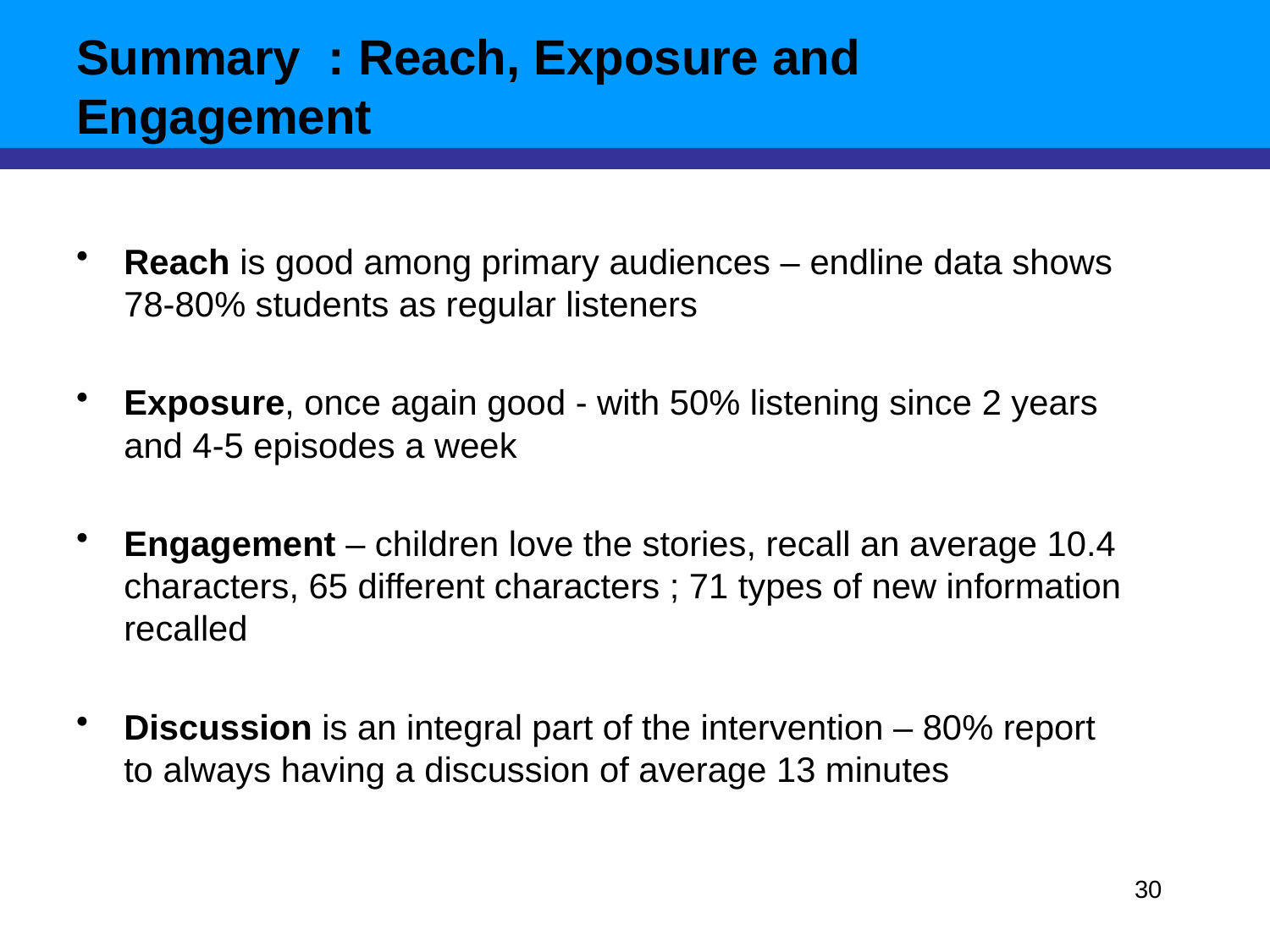

# Summary  : Reach, Exposure and Engagement
Reach is good among primary audiences – endline data shows 78-80% students as regular listeners

Exposure, once again good - with 50% listening since 2 years and 4-5 episodes a week

Engagement – children love the stories, recall an average 10.4 characters, 65 different characters ; 71 types of new information recalled

Discussion is an integral part of the intervention – 80% report to always having a discussion of average 13 minutes

30